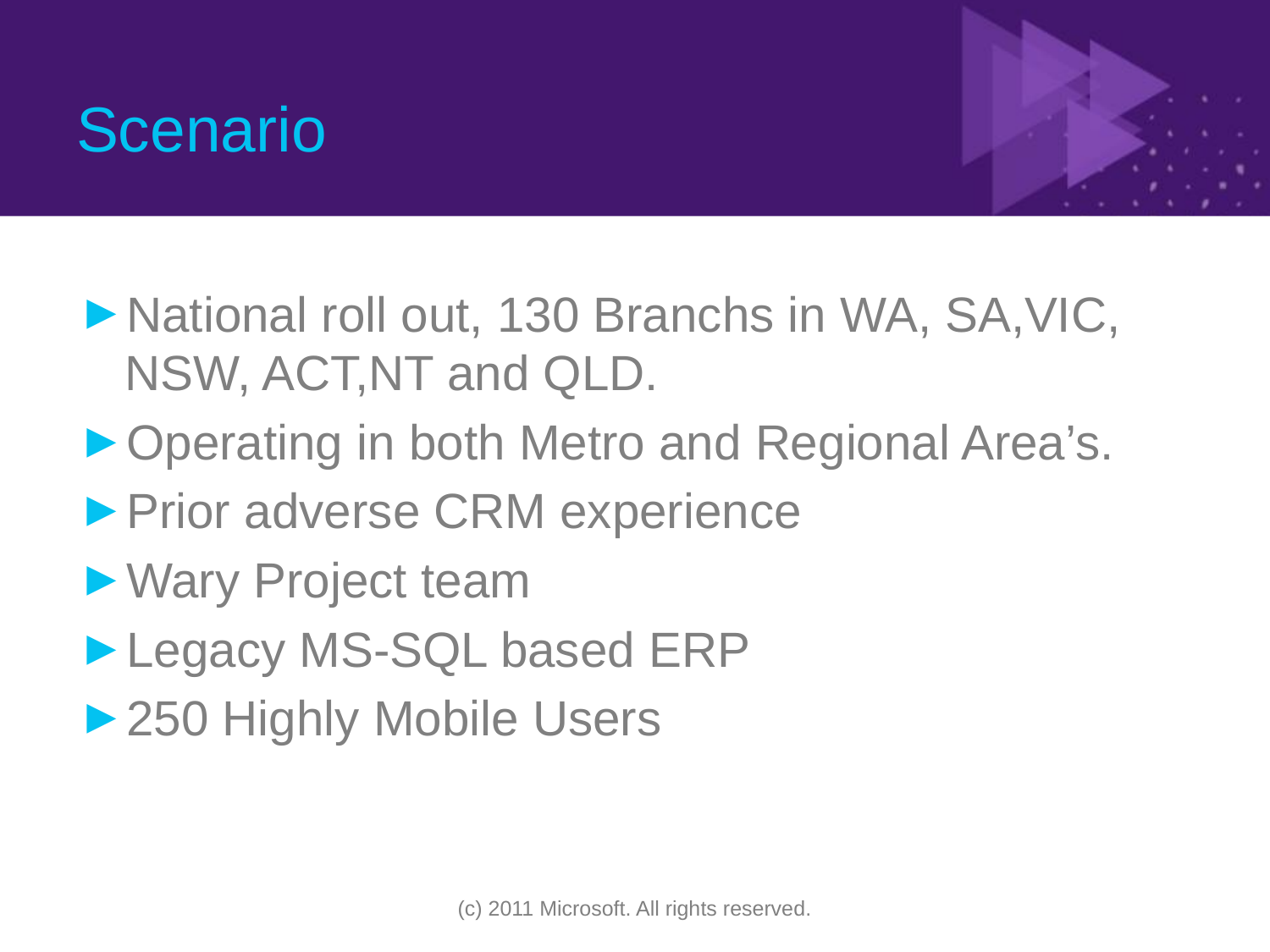

# Scenario
National roll out, 130 Branchs in WA, SA,VIC, NSW, ACT,NT and QLD.
Operating in both Metro and Regional Area’s.
Prior adverse CRM experience
Wary Project team
Legacy MS-SQL based ERP
250 Highly Mobile Users
(c) 2011 Microsoft. All rights reserved.